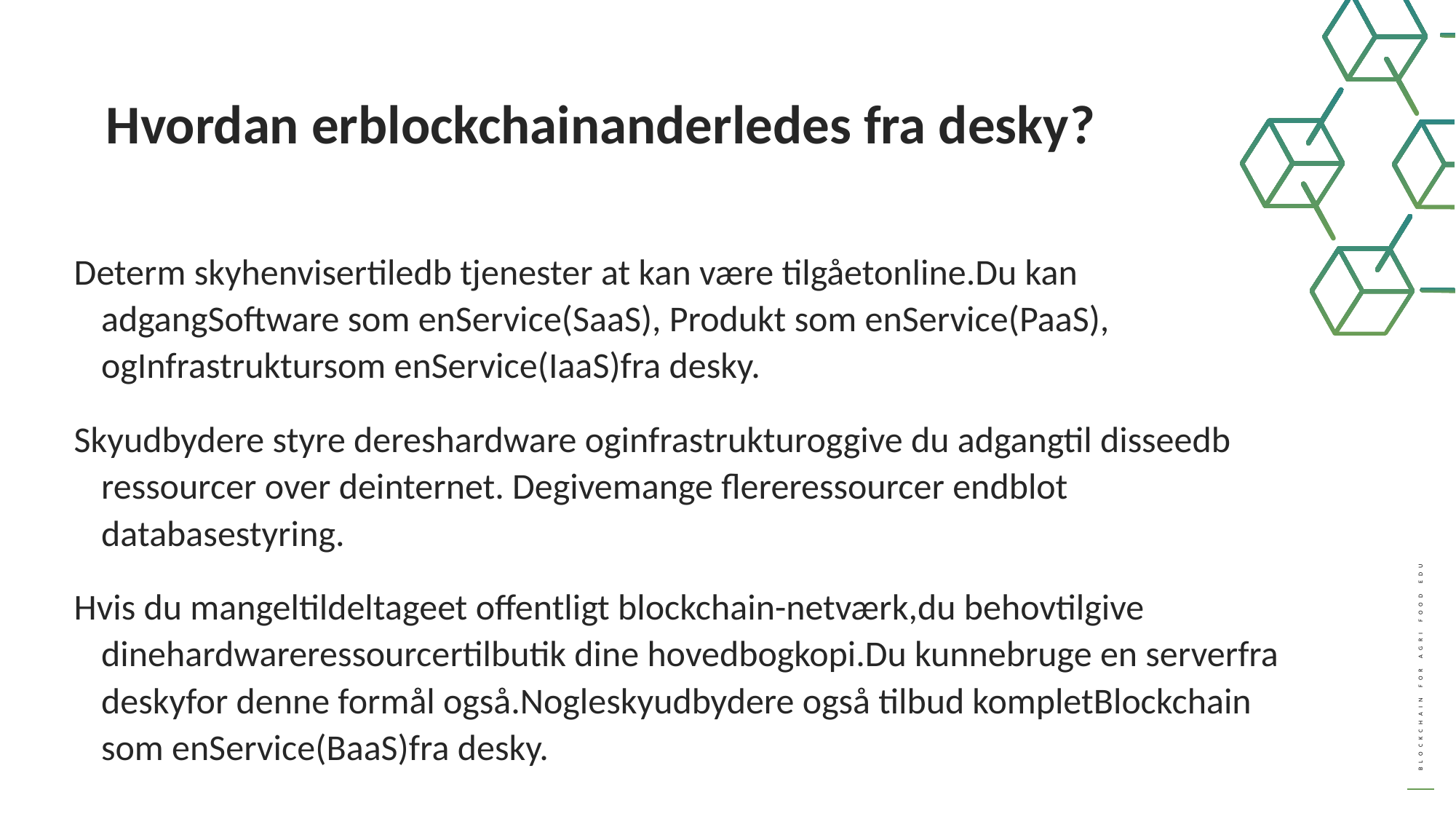

Hvordan erblockchainanderledes fra desky?
Determ skyhenvisertiledb tjenester at kan være tilgåetonline.Du kan adgangSoftware som enService(SaaS), Produkt som enService(PaaS), ogInfrastruktursom enService(IaaS)fra desky.
Skyudbydere styre dereshardware oginfrastrukturoggive du adgangtil disseedb ressourcer over deinternet. Degivemange flereressourcer endblot databasestyring.
Hvis du mangeltildeltageet offentligt blockchain-netværk,du behovtilgive dinehardwareressourcertilbutik dine hovedbogkopi.Du kunnebruge en serverfra deskyfor denne formål også.Nogleskyudbydere også tilbud kompletBlockchain som enService(BaaS)fra desky.